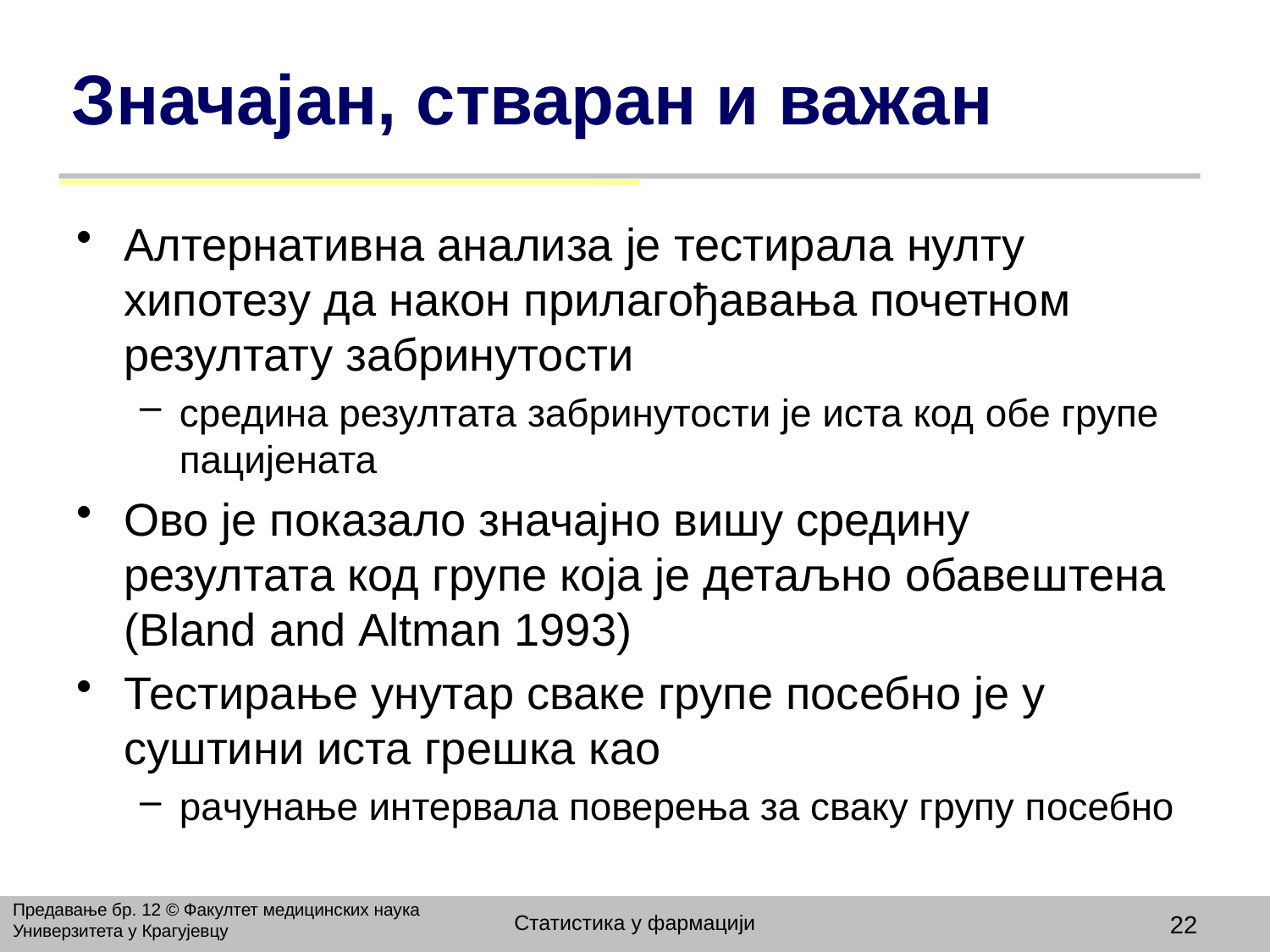

# Значајан, стваран и важан
Aлтернативна анализа је тестирала нулту хипотезу да након прилагођавања почетном резултату забринутости
средина резултата забринутости је иста код обе групе пацијената
Ово је показало значајно вишу средину резултата код групе која је детаљно обавештена (Bland and Аltman 1993)
Тестирање унутар сваке групе посебно је у суштини иста грешка као
рачунање интервала поверења за сваку групу посебно
Предавање бр. 12 © Факултет медицинских наука Универзитета у Крагујевцу
Статистика у фармацији
22